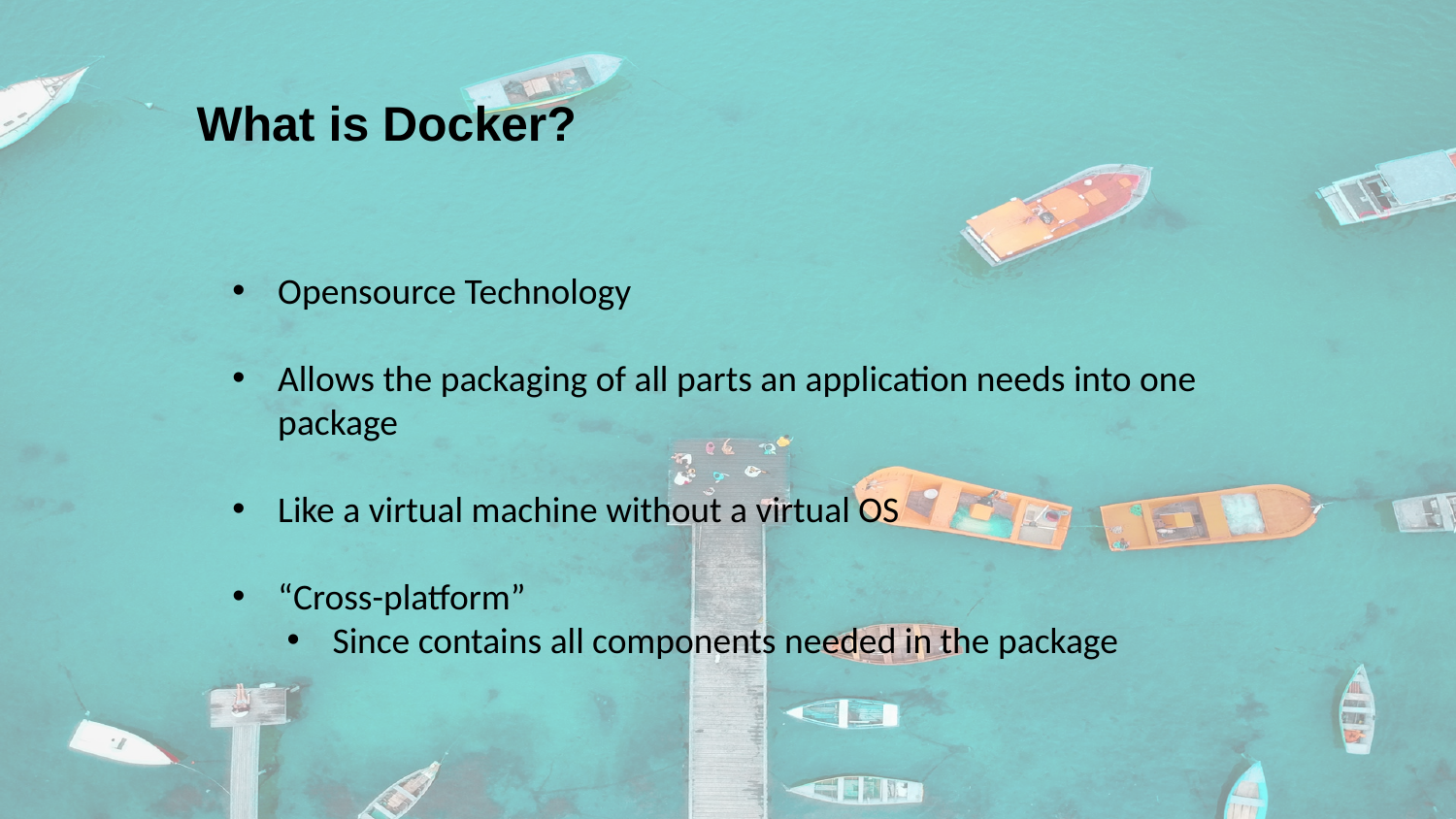

# What is Docker?

Opensource Technology

Allows the packaging of all parts an application needs into one package

Like a virtual machine without a virtual OS

“Cross-platform”
Since contains all components needed in the package